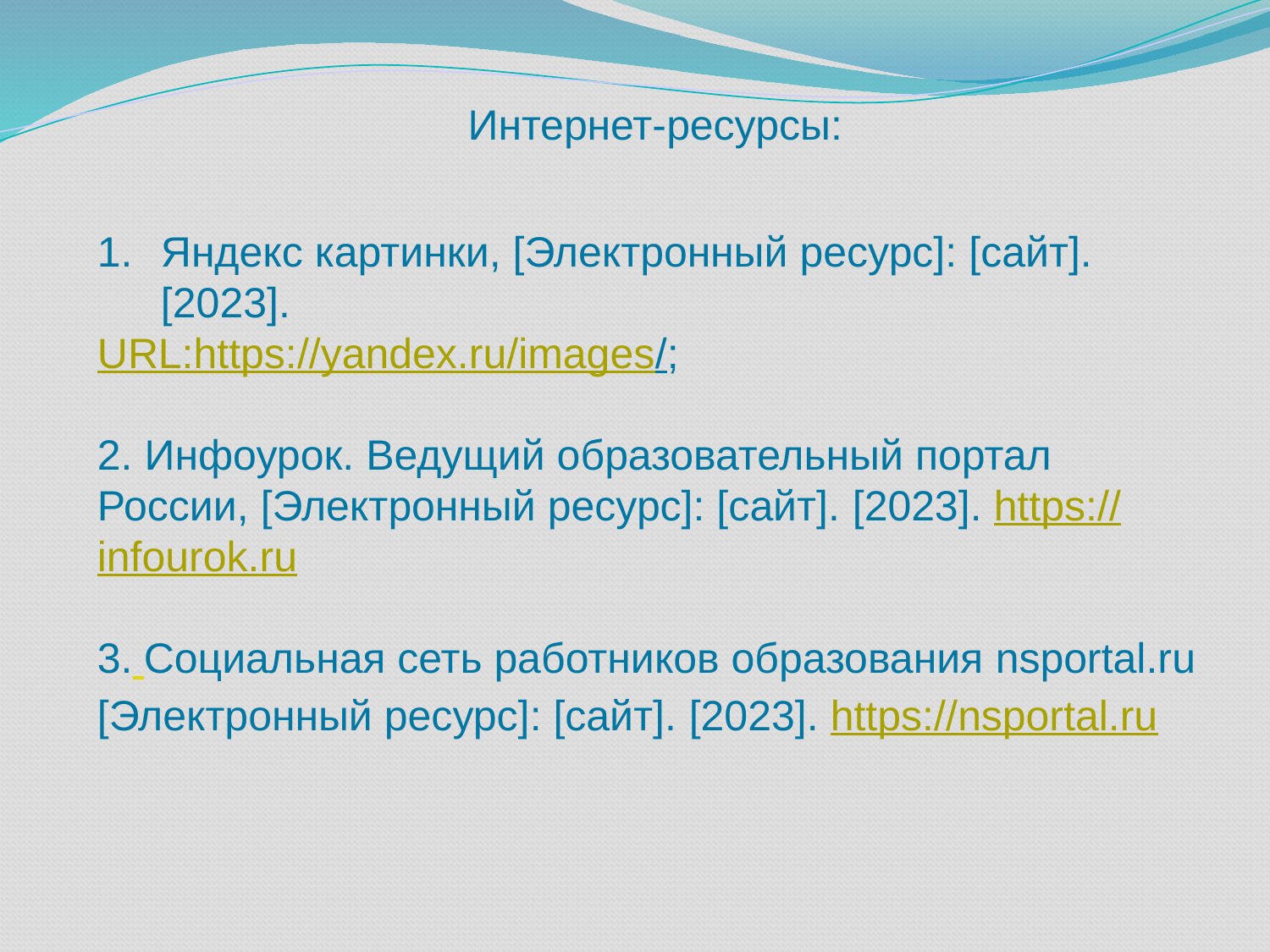

Интернет-ресурсы:

Яндекс картинки, [Электронный ресурс]: [сайт]. [2023].
URL:https://yandex.ru/images/;

2. Инфоурок. Ведущий образовательный портал России, [Электронный ресурс]: [сайт]. [2023]. https://infourok.ru

3. Социальная сеть работников образования nsportal.ru
[Электронный ресурс]: [сайт]. [2023]. https://nsportal.ru